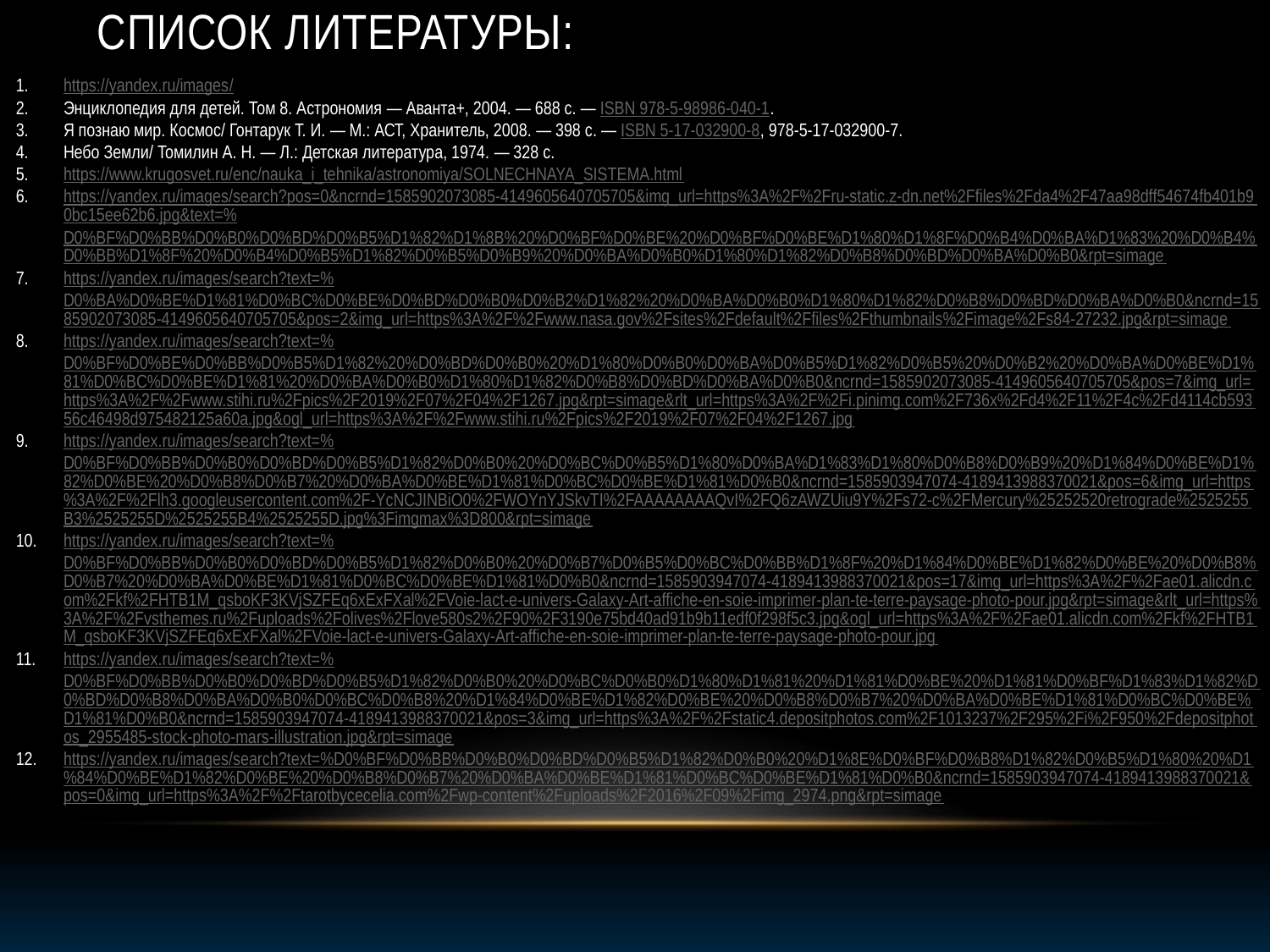

# Список литературы:
https://yandex.ru/images/
Энциклопедия для детей. Том 8. Астрономия — Аванта+, 2004. — 688 с. — ISBN 978-5-98986-040-1.
Я познаю мир. Космос/ Гонтарук Т. И. — М.: АСТ, Хранитель, 2008. — 398 с. — ISBN 5-17-032900-8, 978-5-17-032900-7.
Небо Земли/ Томилин А. Н. — Л.: Детская литература, 1974. — 328 с.
https://www.krugosvet.ru/enc/nauka_i_tehnika/astronomiya/SOLNECHNAYA_SISTEMA.html
https://yandex.ru/images/search?pos=0&ncrnd=1585902073085-4149605640705705&img_url=https%3A%2F%2Fru-static.z-dn.net%2Ffiles%2Fda4%2F47aa98dff54674fb401b90bc15ee62b6.jpg&text=%D0%BF%D0%BB%D0%B0%D0%BD%D0%B5%D1%82%D1%8B%20%D0%BF%D0%BE%20%D0%BF%D0%BE%D1%80%D1%8F%D0%B4%D0%BA%D1%83%20%D0%B4%D0%BB%D1%8F%20%D0%B4%D0%B5%D1%82%D0%B5%D0%B9%20%D0%BA%D0%B0%D1%80%D1%82%D0%B8%D0%BD%D0%BA%D0%B0&rpt=simage
https://yandex.ru/images/search?text=%D0%BA%D0%BE%D1%81%D0%BC%D0%BE%D0%BD%D0%B0%D0%B2%D1%82%20%D0%BA%D0%B0%D1%80%D1%82%D0%B8%D0%BD%D0%BA%D0%B0&ncrnd=1585902073085-4149605640705705&pos=2&img_url=https%3A%2F%2Fwww.nasa.gov%2Fsites%2Fdefault%2Ffiles%2Fthumbnails%2Fimage%2Fs84-27232.jpg&rpt=simage
https://yandex.ru/images/search?text=%D0%BF%D0%BE%D0%BB%D0%B5%D1%82%20%D0%BD%D0%B0%20%D1%80%D0%B0%D0%BA%D0%B5%D1%82%D0%B5%20%D0%B2%20%D0%BA%D0%BE%D1%81%D0%BC%D0%BE%D1%81%20%D0%BA%D0%B0%D1%80%D1%82%D0%B8%D0%BD%D0%BA%D0%B0&ncrnd=1585902073085-4149605640705705&pos=7&img_url=https%3A%2F%2Fwww.stihi.ru%2Fpics%2F2019%2F07%2F04%2F1267.jpg&rpt=simage&rlt_url=https%3A%2F%2Fi.pinimg.com%2F736x%2Fd4%2F11%2F4c%2Fd4114cb59356c46498d975482125a60a.jpg&ogl_url=https%3A%2F%2Fwww.stihi.ru%2Fpics%2F2019%2F07%2F04%2F1267.jpg
https://yandex.ru/images/search?text=%D0%BF%D0%BB%D0%B0%D0%BD%D0%B5%D1%82%D0%B0%20%D0%BC%D0%B5%D1%80%D0%BA%D1%83%D1%80%D0%B8%D0%B9%20%D1%84%D0%BE%D1%82%D0%BE%20%D0%B8%D0%B7%20%D0%BA%D0%BE%D1%81%D0%BC%D0%BE%D1%81%D0%B0&ncrnd=1585903947074-4189413988370021&pos=6&img_url=https%3A%2F%2Flh3.googleusercontent.com%2F-YcNCJINBiO0%2FWOYnYJSkvTI%2FAAAAAAAAQvI%2FQ6zAWZUiu9Y%2Fs72-c%2FMercury%25252520retrograde%2525255B3%2525255D%2525255B4%2525255D.jpg%3Fimgmax%3D800&rpt=simage
https://yandex.ru/images/search?text=%D0%BF%D0%BB%D0%B0%D0%BD%D0%B5%D1%82%D0%B0%20%D0%B7%D0%B5%D0%BC%D0%BB%D1%8F%20%D1%84%D0%BE%D1%82%D0%BE%20%D0%B8%D0%B7%20%D0%BA%D0%BE%D1%81%D0%BC%D0%BE%D1%81%D0%B0&ncrnd=1585903947074-4189413988370021&pos=17&img_url=https%3A%2F%2Fae01.alicdn.com%2Fkf%2FHTB1M_qsboKF3KVjSZFEq6xExFXal%2FVoie-lact-e-univers-Galaxy-Art-affiche-en-soie-imprimer-plan-te-terre-paysage-photo-pour.jpg&rpt=simage&rlt_url=https%3A%2F%2Fvsthemes.ru%2Fuploads%2Folives%2Flove580s2%2F90%2F3190e75bd40ad91b9b11edf0f298f5c3.jpg&ogl_url=https%3A%2F%2Fae01.alicdn.com%2Fkf%2FHTB1M_qsboKF3KVjSZFEq6xExFXal%2FVoie-lact-e-univers-Galaxy-Art-affiche-en-soie-imprimer-plan-te-terre-paysage-photo-pour.jpg
https://yandex.ru/images/search?text=%D0%BF%D0%BB%D0%B0%D0%BD%D0%B5%D1%82%D0%B0%20%D0%BC%D0%B0%D1%80%D1%81%20%D1%81%D0%BE%20%D1%81%D0%BF%D1%83%D1%82%D0%BD%D0%B8%D0%BA%D0%B0%D0%BC%D0%B8%20%D1%84%D0%BE%D1%82%D0%BE%20%D0%B8%D0%B7%20%D0%BA%D0%BE%D1%81%D0%BC%D0%BE%D1%81%D0%B0&ncrnd=1585903947074-4189413988370021&pos=3&img_url=https%3A%2F%2Fstatic4.depositphotos.com%2F1013237%2F295%2Fi%2F950%2Fdepositphotos_2955485-stock-photo-mars-illustration.jpg&rpt=simage
https://yandex.ru/images/search?text=%D0%BF%D0%BB%D0%B0%D0%BD%D0%B5%D1%82%D0%B0%20%D1%8E%D0%BF%D0%B8%D1%82%D0%B5%D1%80%20%D1%84%D0%BE%D1%82%D0%BE%20%D0%B8%D0%B7%20%D0%BA%D0%BE%D1%81%D0%BC%D0%BE%D1%81%D0%B0&ncrnd=1585903947074-4189413988370021&pos=0&img_url=https%3A%2F%2Ftarotbycecelia.com%2Fwp-content%2Fuploads%2F2016%2F09%2Fimg_2974.png&rpt=simage